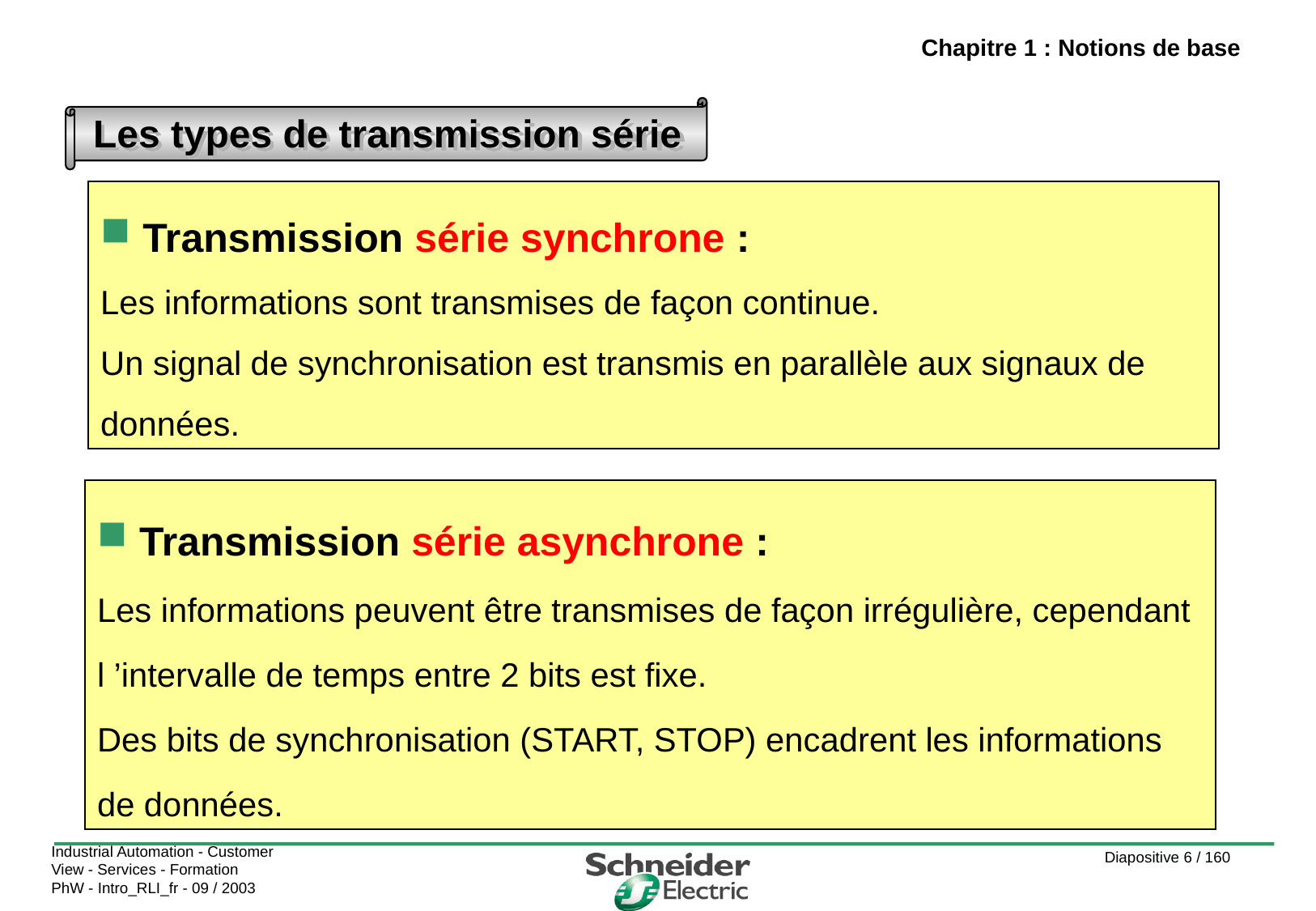

Chapitre 1 : Notions de base

Les types de transmission série
 Transmission série synchrone :
Les informations sont transmises de façon continue.
Un signal de synchronisation est transmis en parallèle aux signaux de données.
 Transmission série asynchrone :
Les informations peuvent être transmises de façon irrégulière, cependant l ’intervalle de temps entre 2 bits est fixe.
Des bits de synchronisation (START, STOP) encadrent les informations de données.

Industrial Automation - Customer View - Services - Formation
PhW - Intro_RLI_fr - 09 / 2003